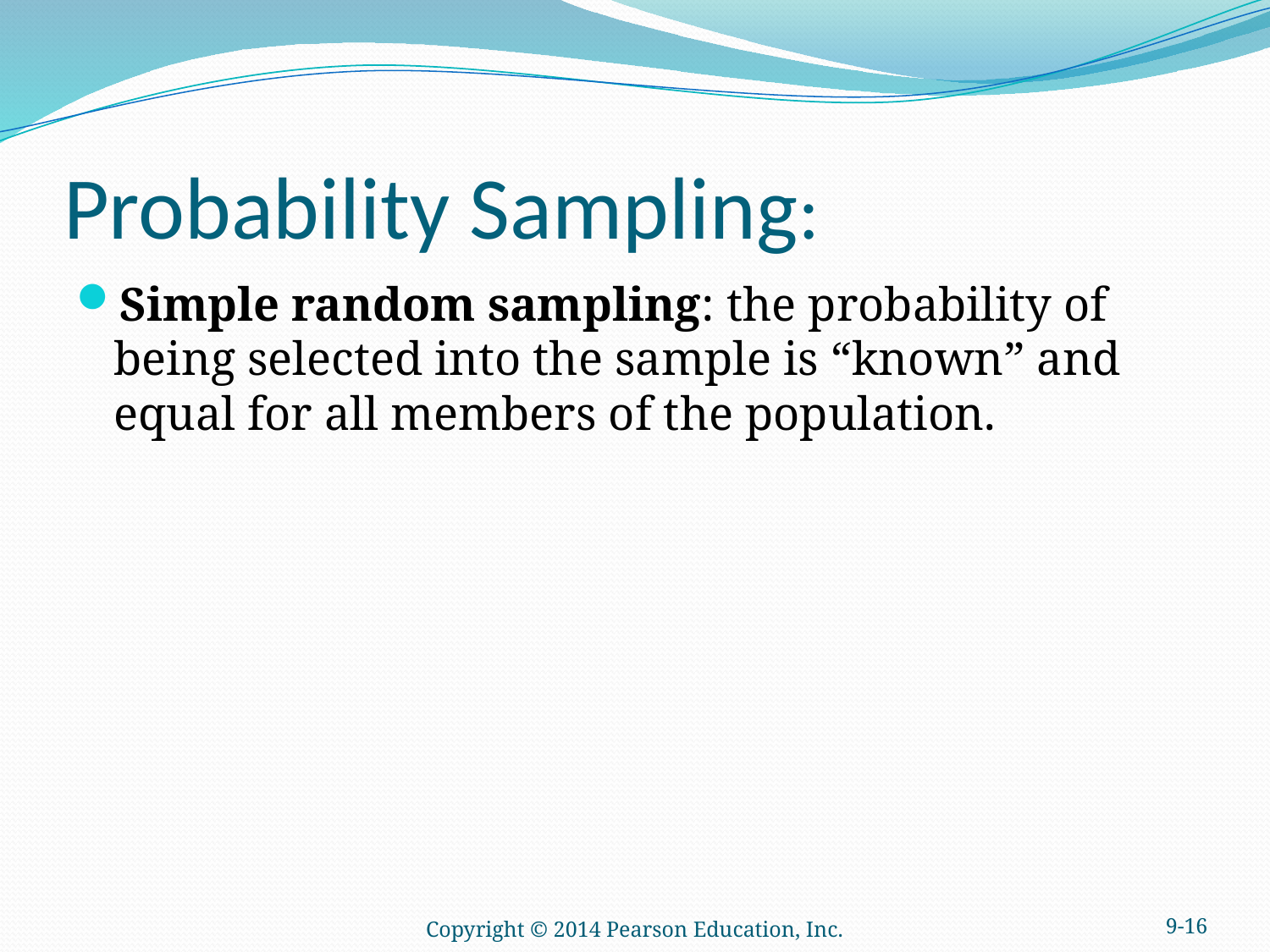

# Probability Sampling:
Simple random sampling: the probability of being selected into the sample is “known” and equal for all members of the population.